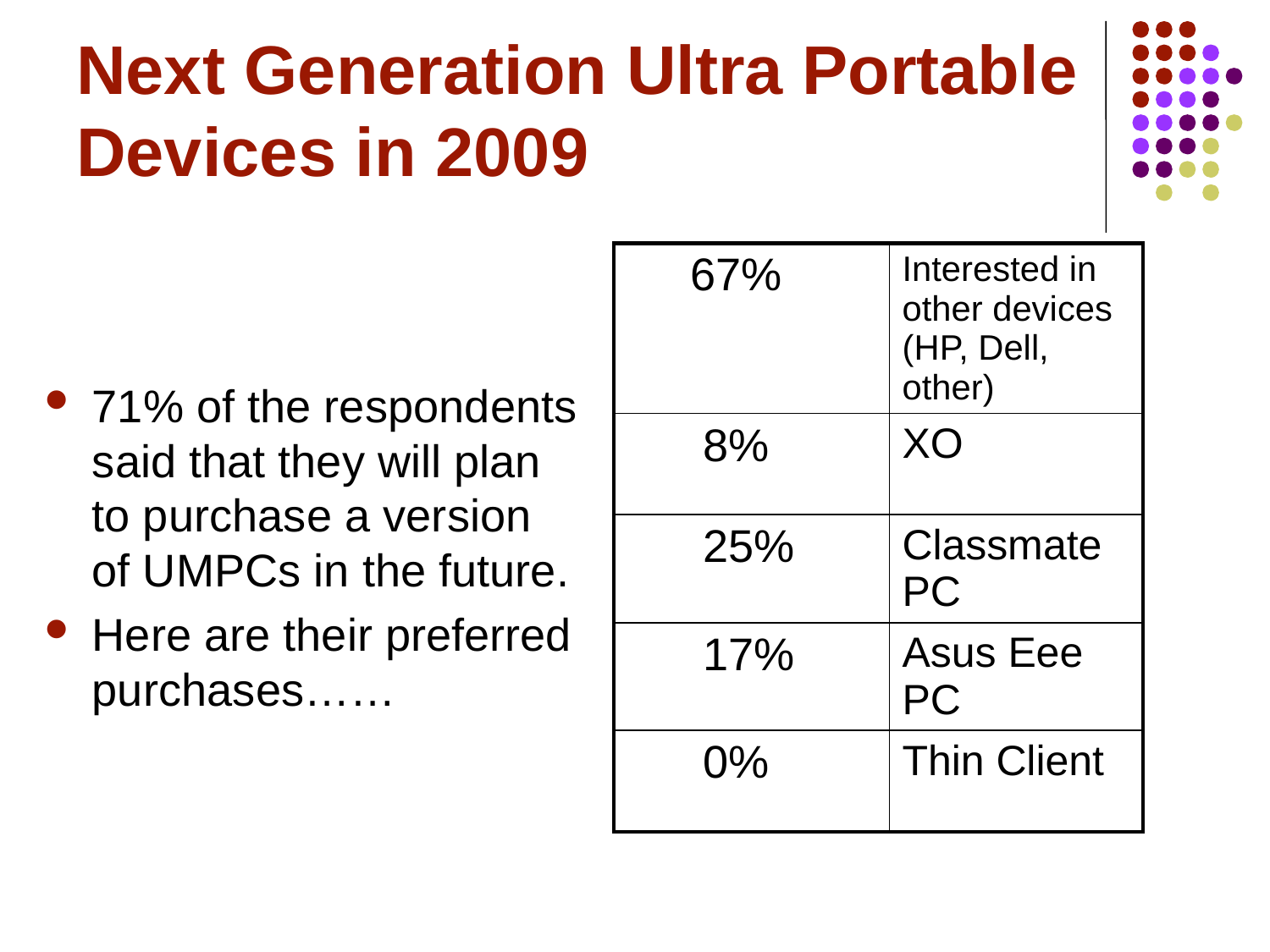

# Next Generation Ultra Portable Devices in 2009
| 67% | Interested in other devices (HP, Dell, other) |
| --- | --- |
| 8% | XO |
| 25% | Classmate PC |
| 17% | Asus Eee PC |
| 0% | Thin Client |
71% of the respondents said that they will plan to purchase a version of UMPCs in the future.
Here are their preferred purchases……